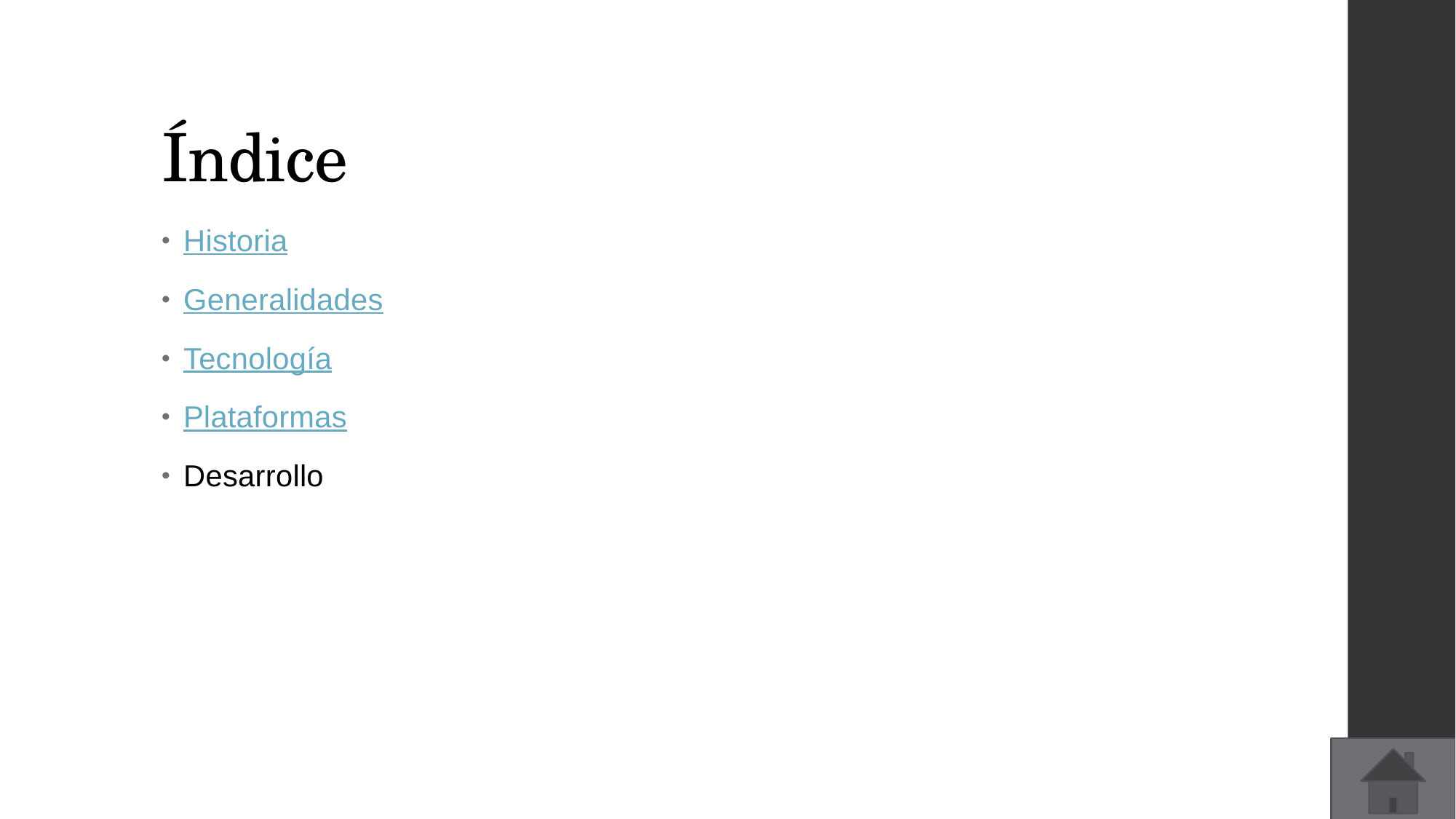

# Índice
Historia
Generalidades
Tecnología
Plataformas
Desarrollo